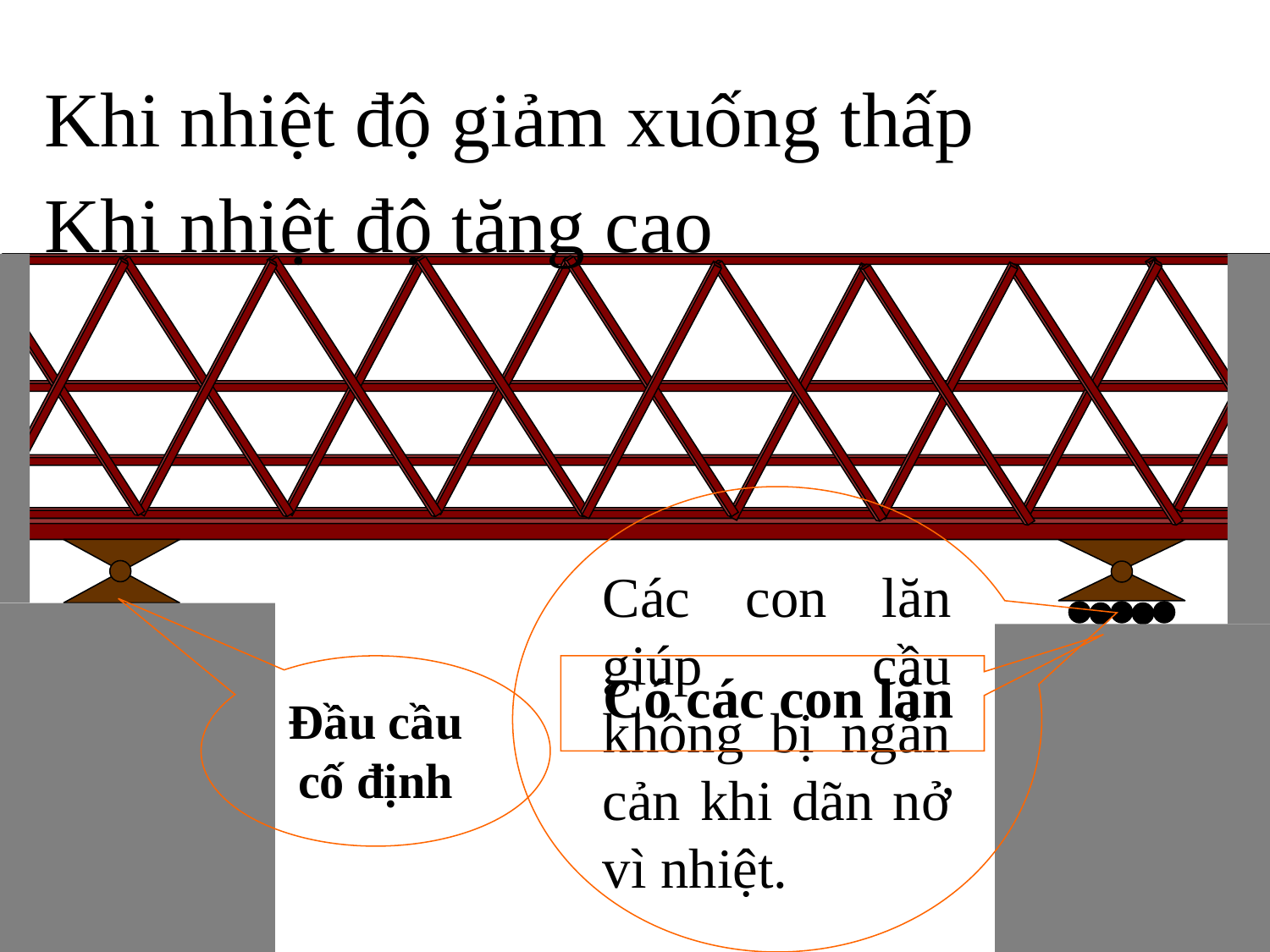

Khi nhiệt độ giảm xuống thấp
Khi nhiệt độ tăng cao

Các con lăn giúp cầu không bị ngăn cản khi dãn nở vì nhiệt.

Đầu cầu cố định
  Có các con lăn